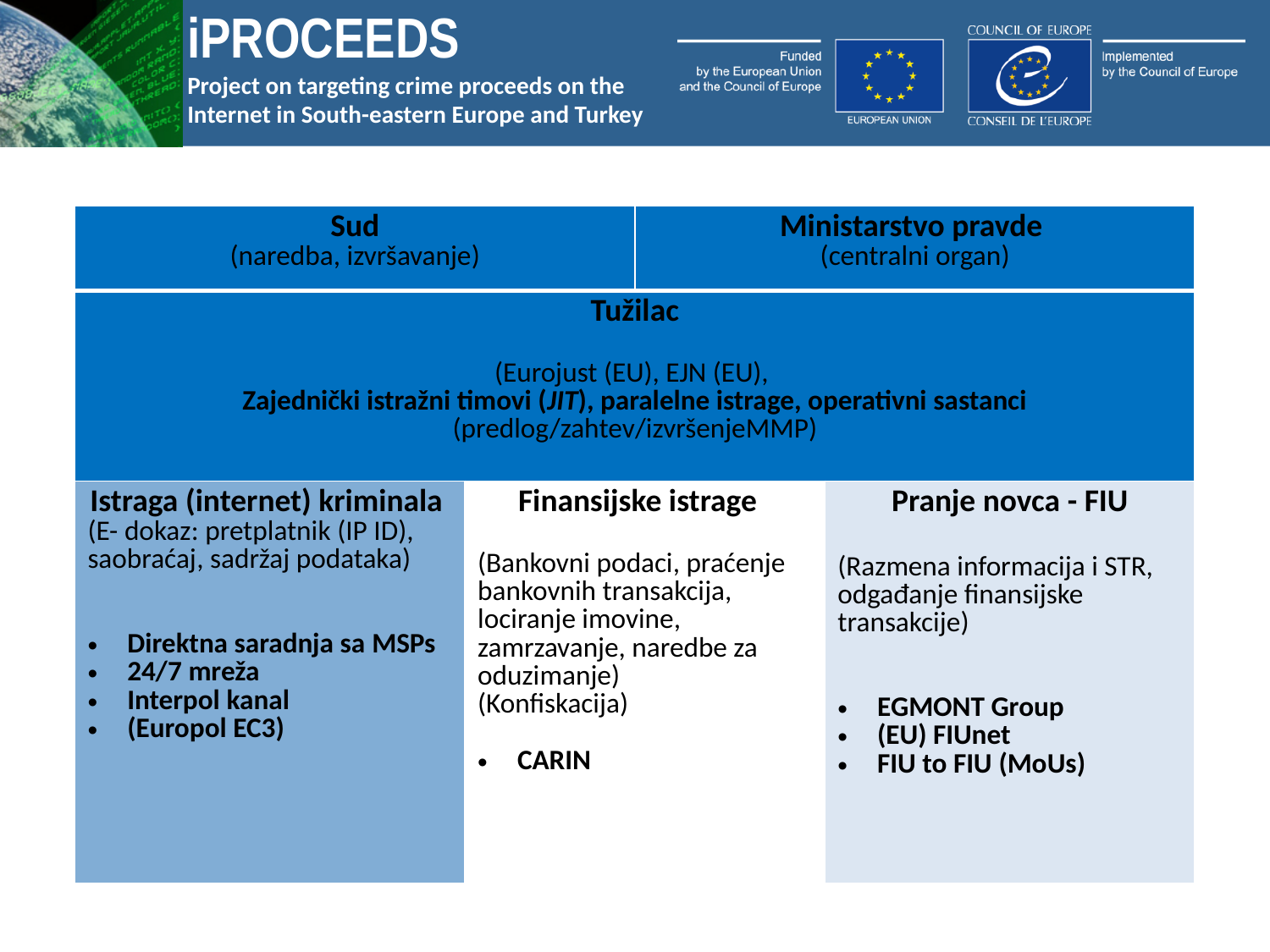

| Sud (naredba, izvršavanje) |  | Ministarstvo pravde (centralni organ) |  |
| --- | --- | --- | --- |
| Tužilac (Eurojust (EU), EJN (EU), Zajednički istražni timovi (JIT), paralelne istrage, operativni sastanci (predlog/zahtev/izvršenjeMMP) |  |  |  |
| Istraga (internet) kriminala (E- dokaz: pretplatnik (IP ID), saobraćaj, sadržaj podataka) Direktna saradnja sa MSPs 24/7 mreža Interpol kanal (Europol EC3) | Finansijske istrage (Bankovni podaci, praćenje bankovnih transakcija, lociranje imovine, zamrzavanje, naredbe za oduzimanje) (Konfiskacija) CARIN |  | Pranje novca - FIU (Razmena informacija i STR, odgađanje finansijske transakcije) EGMONT Group (EU) FIUnet FIU to FIU (MoUs) |
#